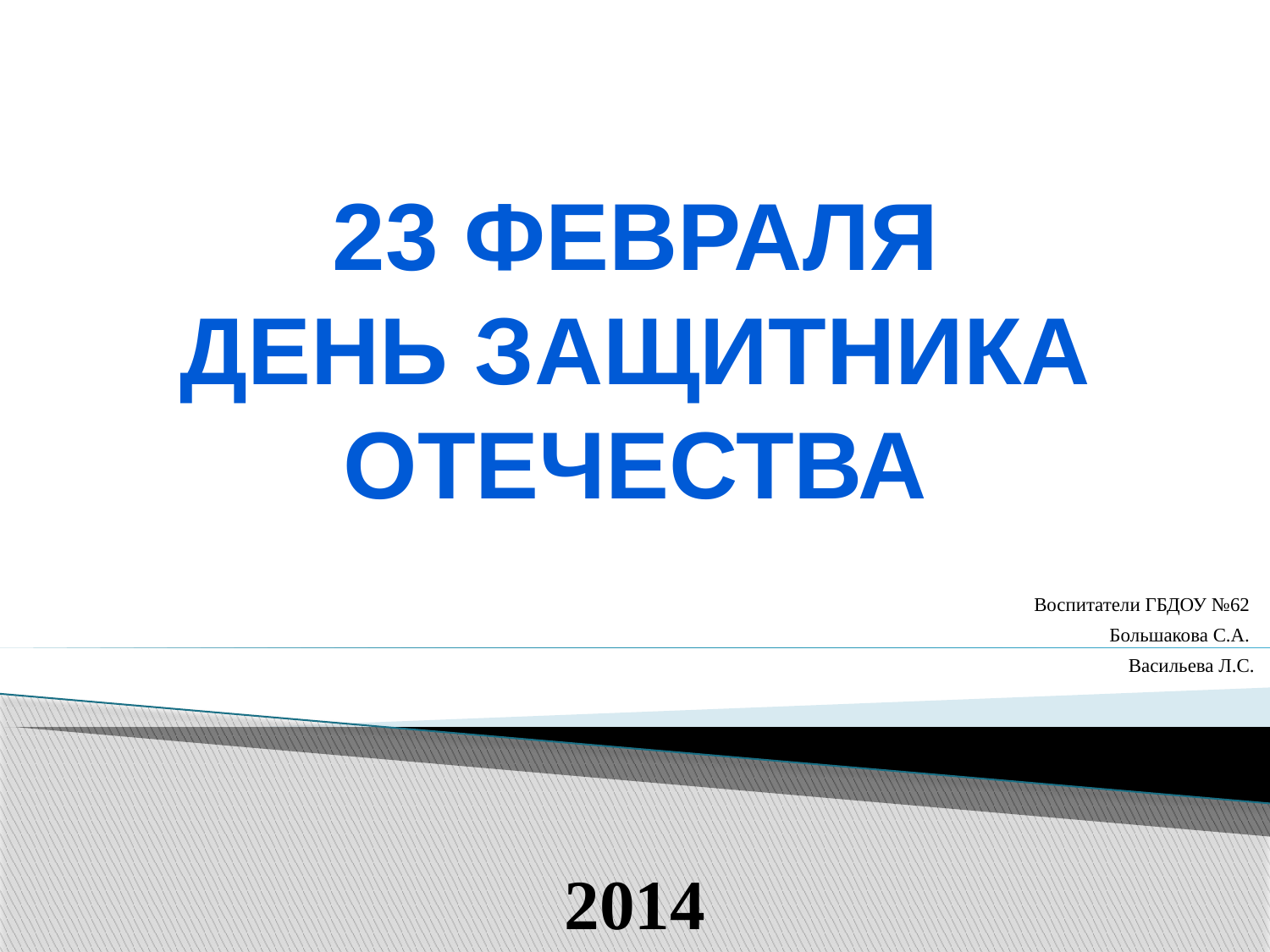

23 февраля
День защитника отечества
#
Воспитатели ГБДОУ №62
Большакова С.А.
Васильева Л.С.
2014